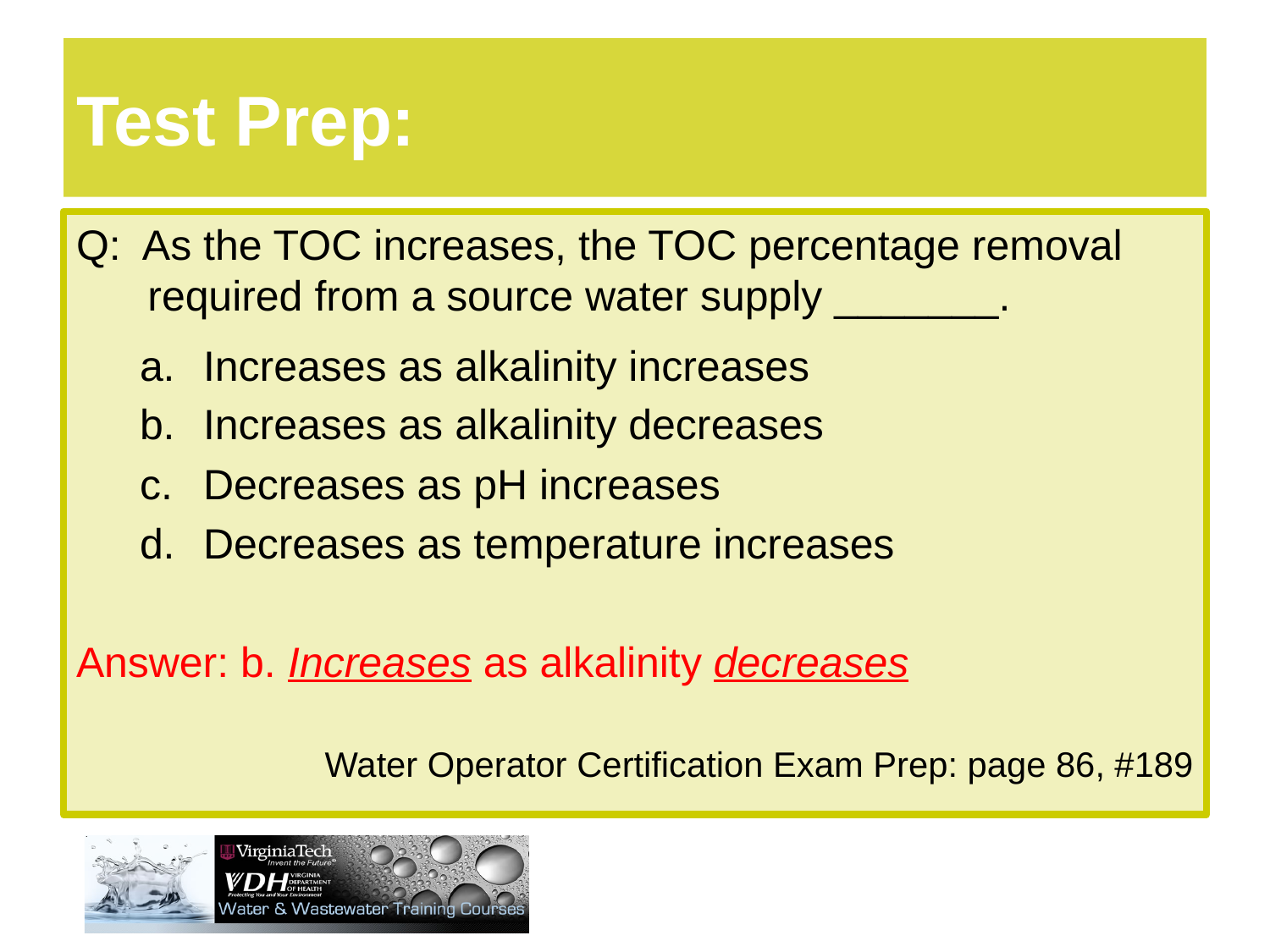

# Test Prep:
Q:  As the TOC increases, the TOC percentage removal required from a source water supply _______.
Increases as alkalinity increases
Increases as alkalinity decreases
Decreases as pH increases
Decreases as temperature increases

Answer: b. Increases as alkalinity decreases

Water Operator Certification Exam Prep: page 86, #189